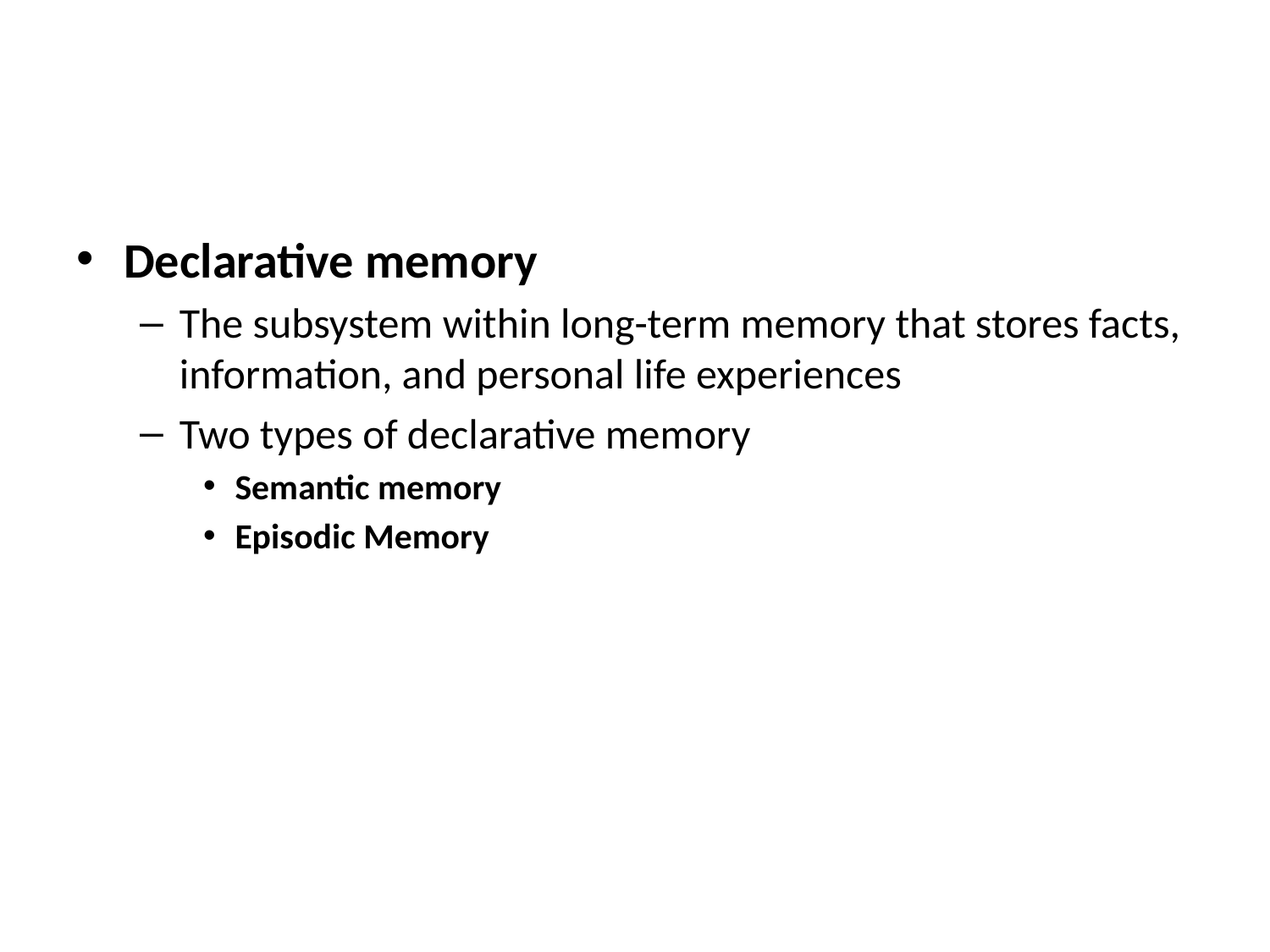

#
Declarative memory
The subsystem within long-term memory that stores facts, information, and personal life experiences
Two types of declarative memory
Semantic memory
Episodic Memory